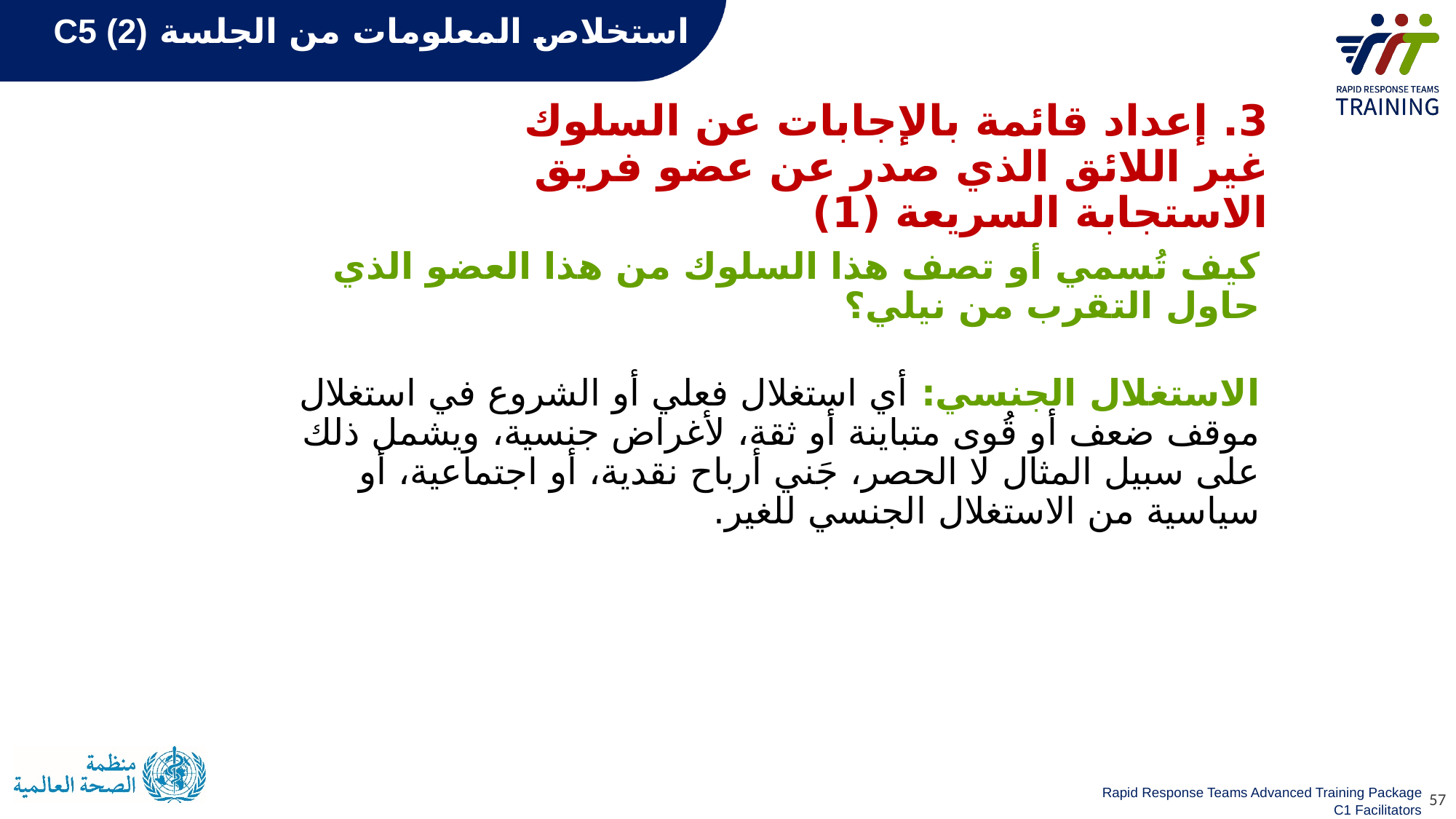

استخلاص المعلومات من الجلسة C5 (2)
3. إعداد قائمة بالإجابات عن السلوك غير اللائق الذي صدر عن عضو فريق الاستجابة السريعة (1)
كيف تُسمي أو تصف هذا السلوك من هذا العضو الذي حاول التقرب من نيلي؟

الاستغلال الجنسي: أي استغلال فعلي أو الشروع في استغلال موقف ضعف أو قُوى متباينة أو ثقة، لأغراض جنسية، ويشمل ذلك على سبيل المثال لا الحصر، جَني أرباح نقدية، أو اجتماعية، أو سياسية من الاستغلال الجنسي للغير.